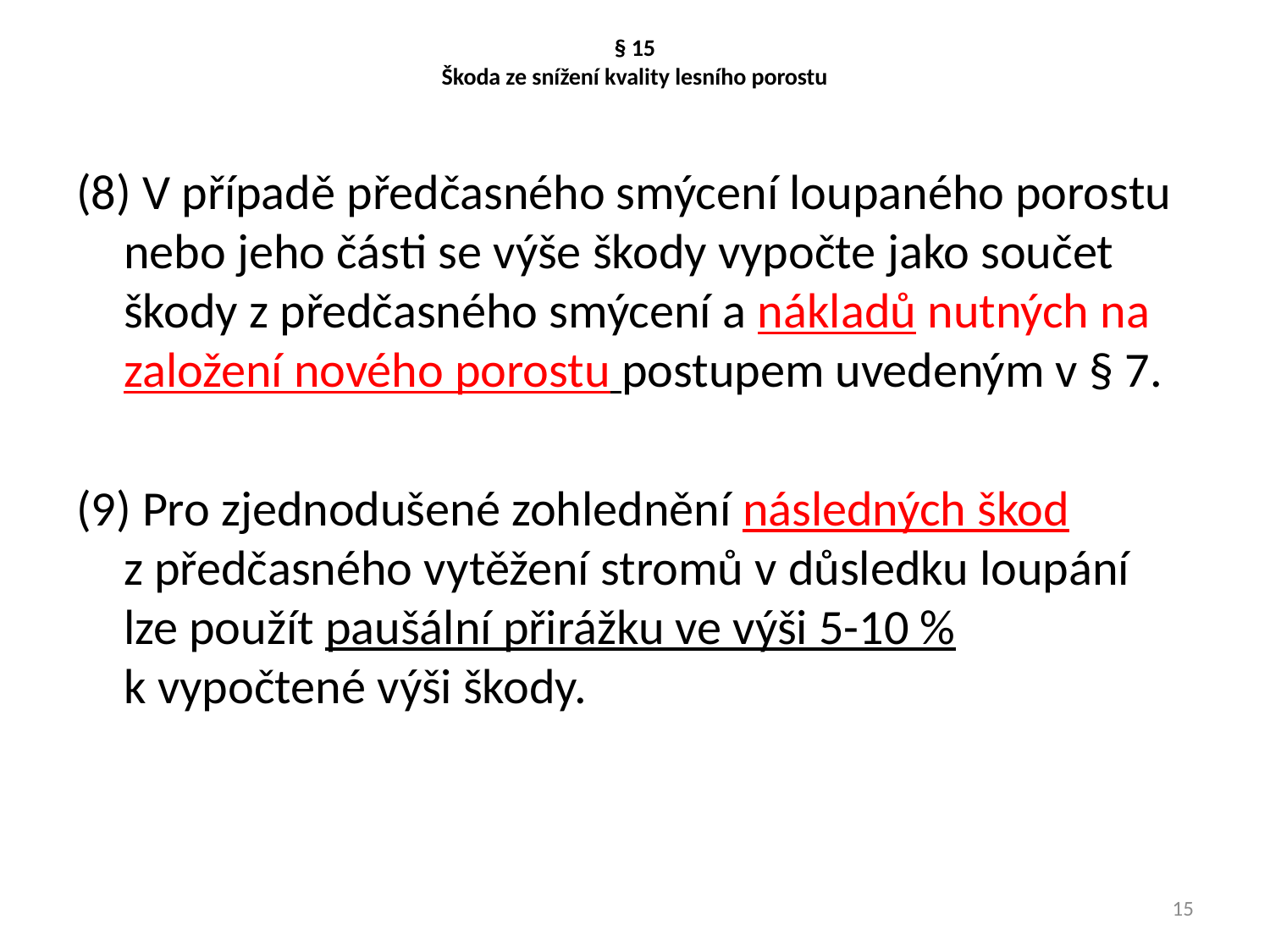

# § 15 Škoda ze snížení kvality lesního porostu

(8) V případě předčasného smýcení loupaného porostu nebo jeho části se výše škody vypočte jako součet škody z předčasného smýcení a nákladů nutných na založení nového porostu postupem uvedeným v § 7.

(9) Pro zjednodušené zohlednění následných škod z předčasného vytěžení stromů v důsledku loupání lze použít paušální přirážku ve výši 5-10 % k vypočtené výši škody.

15